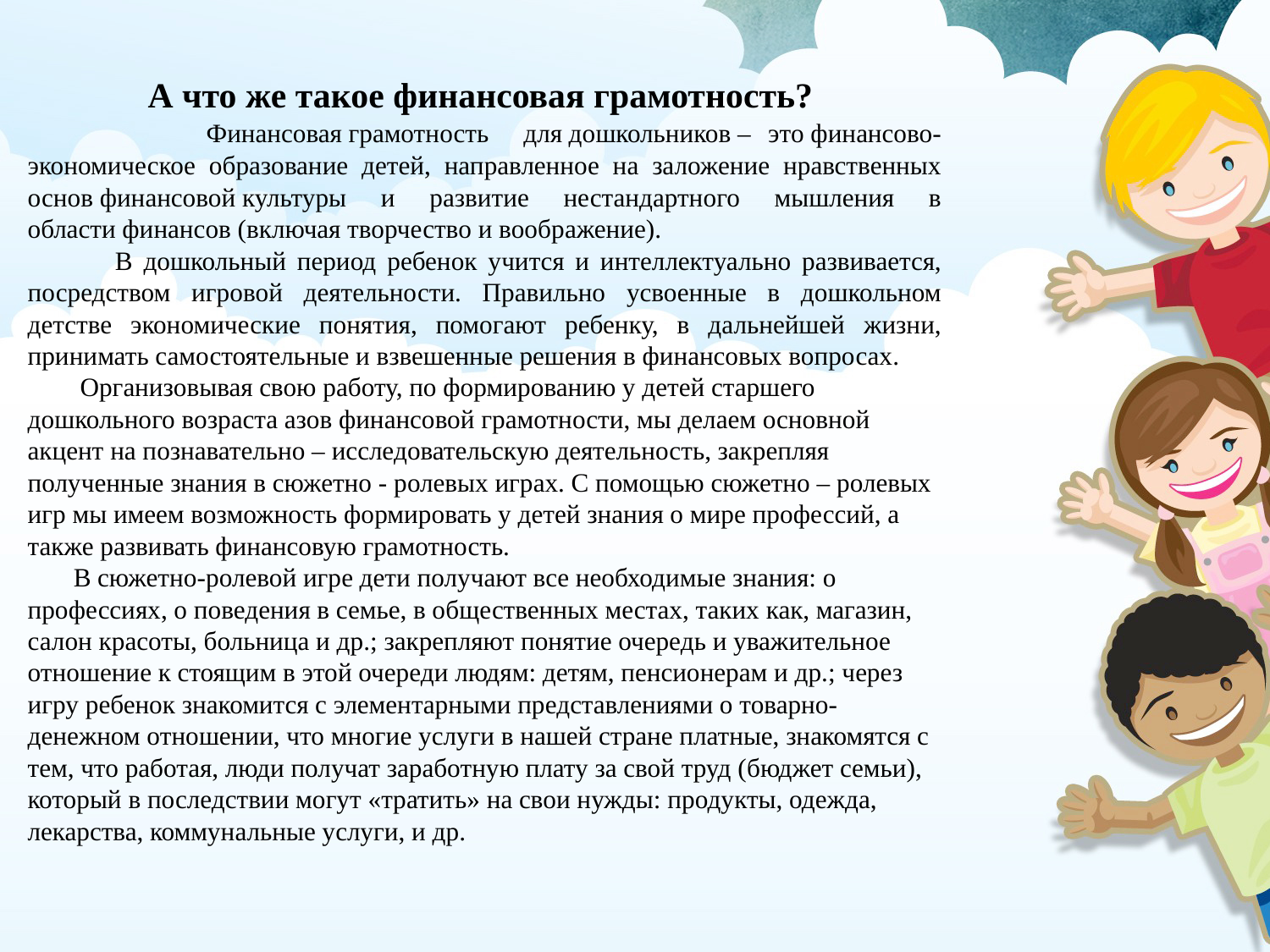

А что же такое финансовая грамотность?
          Финансовая грамотность  для дошкольников – это финансово-экономическое образование детей, направленное на заложение нравственных основ финансовой культуры и развитие нестандартного мышления в области финансов (включая творчество и воображение).
        В дошкольный период ребенок учится и интеллектуально развивается, посредством игровой деятельности. Правильно усвоенные в дошкольном детстве экономические понятия, помогают ребенку, в дальнейшей жизни, принимать самостоятельные и взвешенные решения в финансовых вопросах.
        Организовывая свою работу, по формированию у детей старшего дошкольного возраста азов финансовой грамотности, мы делаем основной акцент на познавательно – исследовательскую деятельность, закрепляя полученные знания в сюжетно - ролевых играх. С помощью сюжетно – ролевых игр мы имеем возможность формировать у детей знания о мире профессий, а также развивать финансовую грамотность.
       В сюжетно-ролевой игре дети получают все необходимые знания: о профессиях, о поведения в семье, в общественных местах, таких как, магазин, салон красоты, больница и др.; закрепляют понятие очередь и уважительное отношение к стоящим в этой очереди людям: детям, пенсионерам и др.; через игру ребенок знакомится с элементарными представлениями о товарно-денежном отношении, что многие услуги в нашей стране платные, знакомятся с тем, что работая, люди получат заработную плату за свой труд (бюджет семьи), который в последствии могут «тратить» на свои нужды: продукты, одежда, лекарства, коммунальные услуги, и др.